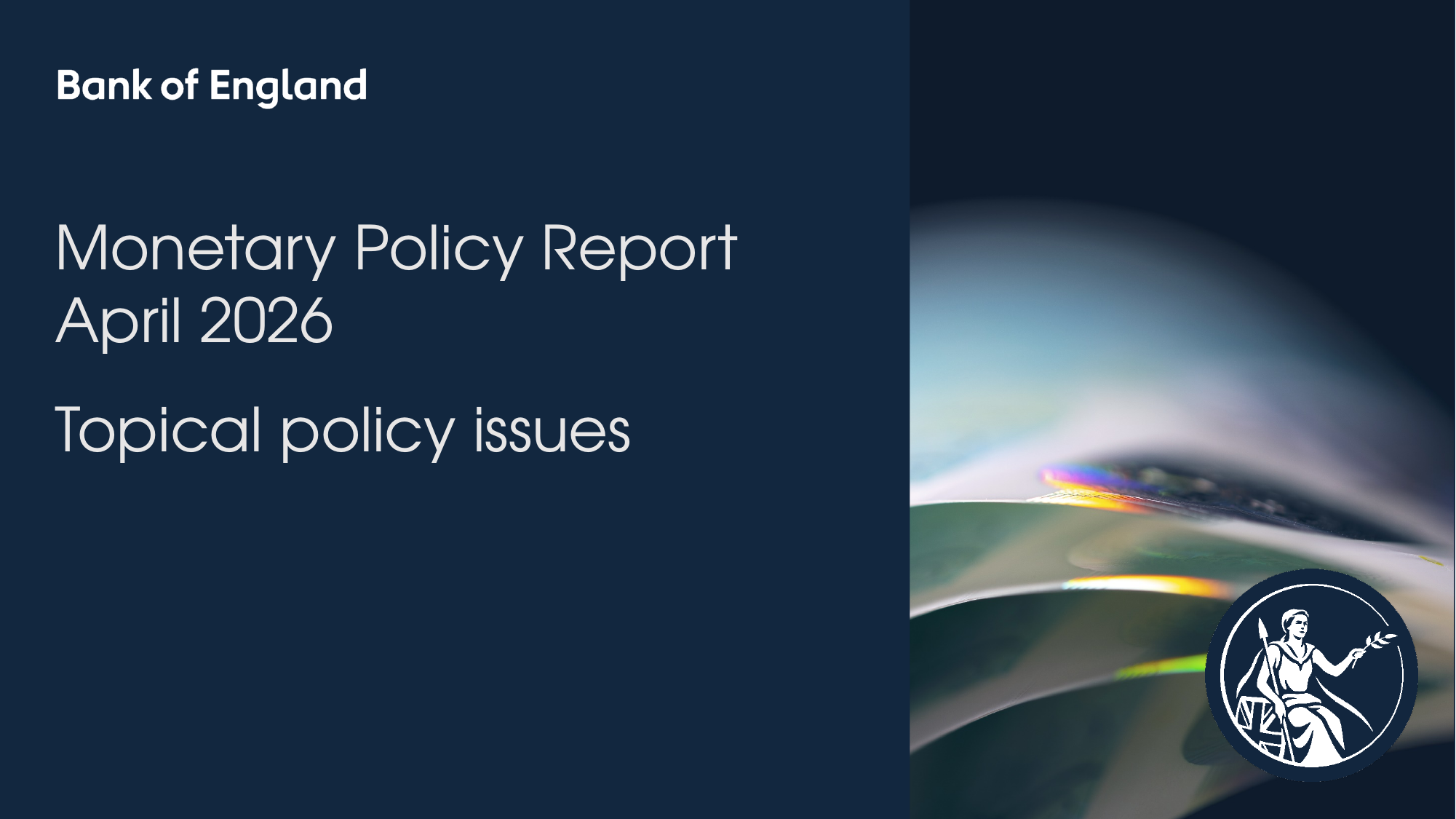

Monetary Policy Report
April 2026
Topical policy issues